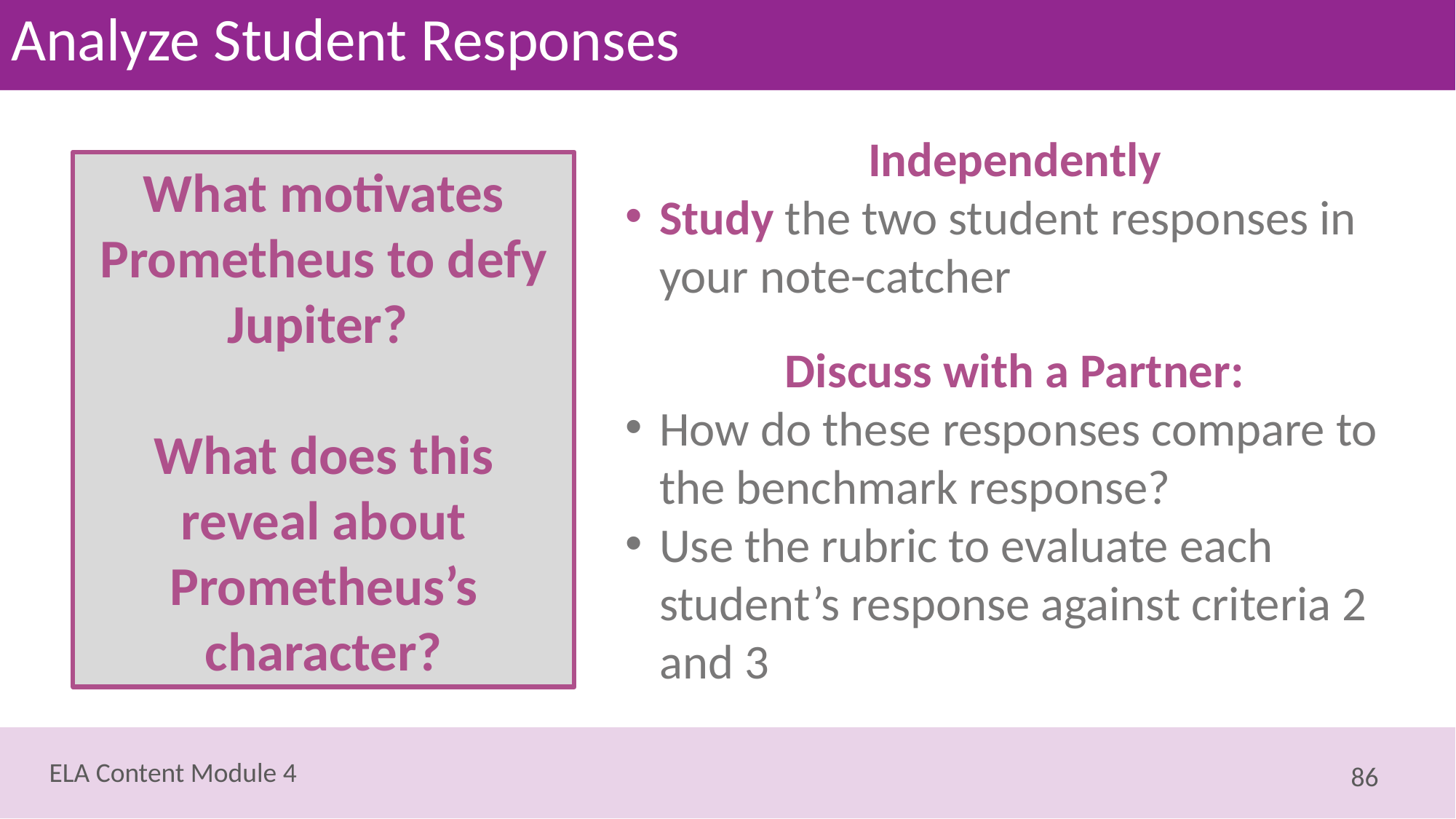

# Analyze Student Responses
Independently
Study the two student responses in your note-catcher

Discuss with a Partner:
How do these responses compare to the benchmark response?
Use the rubric to evaluate each student’s response against criteria 2 and 3
What motivates Prometheus to defy Jupiter?

What does this reveal about Prometheus’s character?
86